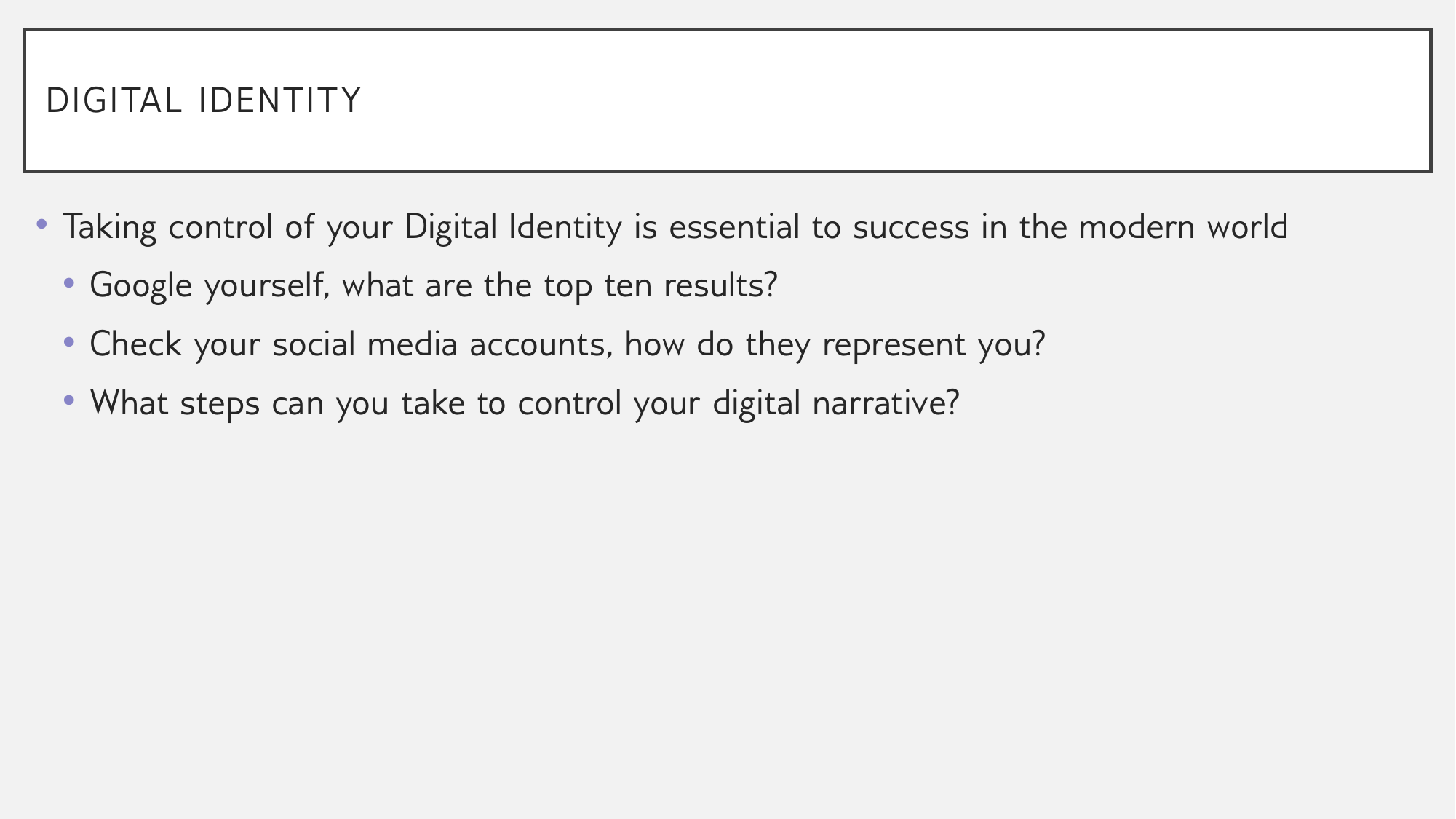

# Digital Identity
Taking control of your Digital Identity is essential to success in the modern world
Google yourself, what are the top ten results?
Check your social media accounts, how do they represent you?
What steps can you take to control your digital narrative?